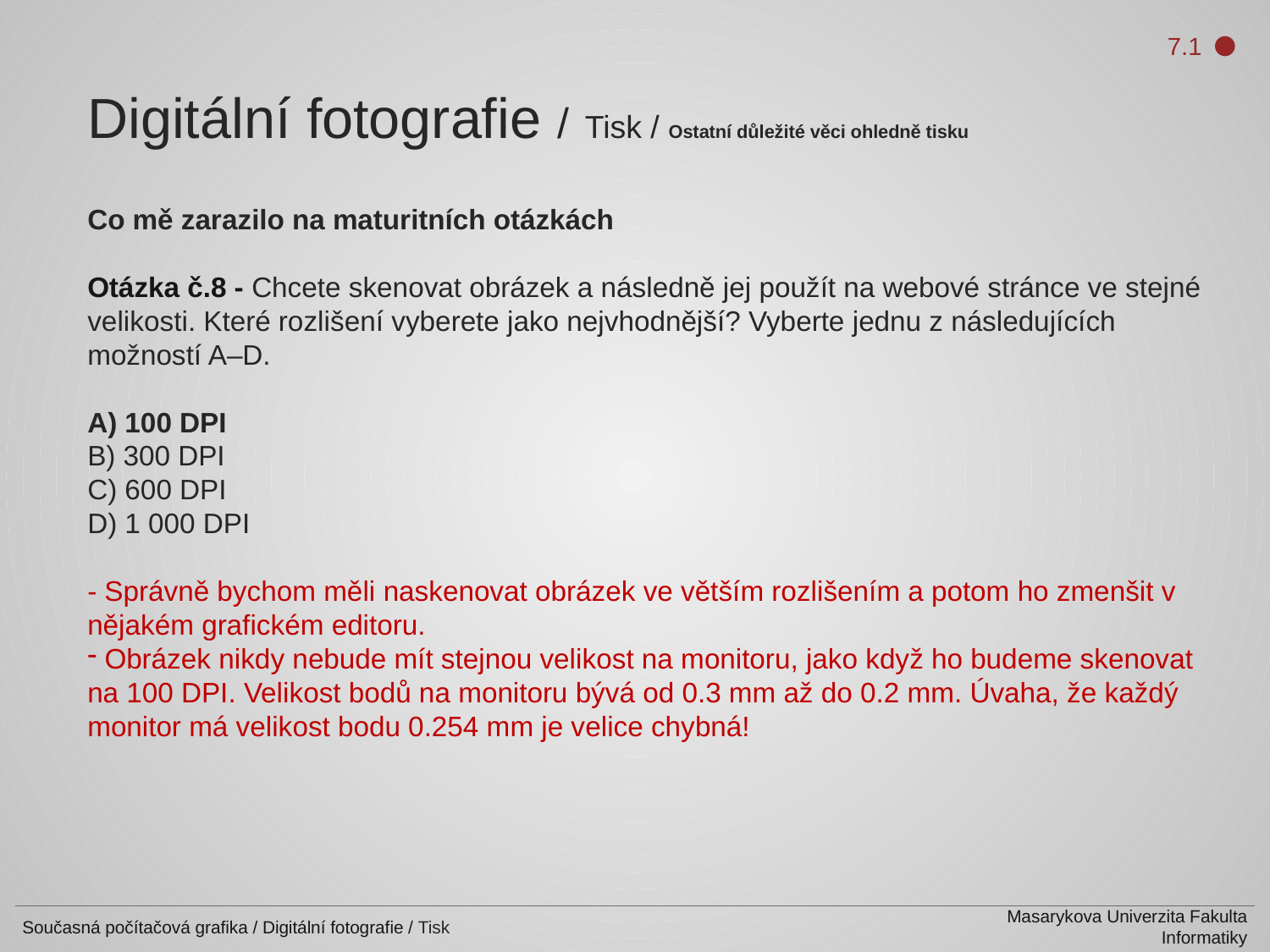

7.1

Digitální fotografie / Tisk / Ostatní důležité věci ohledně tisku
Co mě zarazilo na maturitních otázkách

Otázka č.8 - Chcete skenovat obrázek a následně jej použít na webové stránce ve stejné velikosti. Které rozlišení vyberete jako nejvhodnější? Vyberte jednu z následujících možností A–D.
A) 100 DPI
B) 300 DPI
C) 600 DPI
D) 1 000 DPI

- Správně bychom měli naskenovat obrázek ve větším rozlišením a potom ho zmenšit v nějakém grafickém editoru.
 Obrázek nikdy nebude mít stejnou velikost na monitoru, jako když ho budeme skenovat na 100 DPI. Velikost bodů na monitoru bývá od 0.3 mm až do 0.2 mm. Úvaha, že každý monitor má velikost bodu 0.254 mm je velice chybná!
Současná počítačová grafika / Digitální fotografie / Tisk
Masarykova Univerzita Fakulta Informatiky